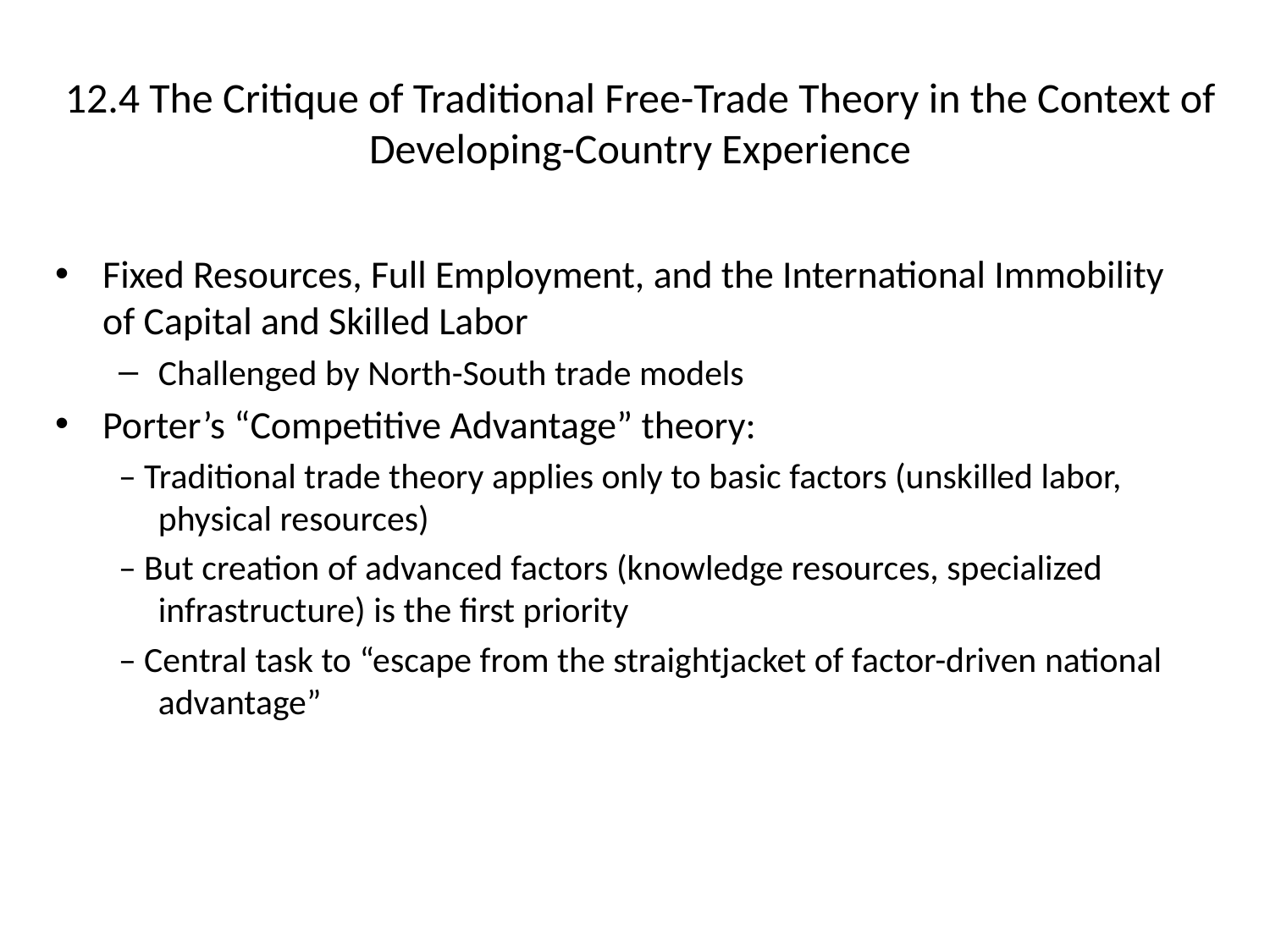

12.4 The Critique of Traditional Free-Trade Theory in the Context of Developing-Country Experience
Fixed Resources, Full Employment, and the International Immobility of Capital and Skilled Labor
Challenged by North-South trade models
Porter’s “Competitive Advantage” theory:
– Traditional trade theory applies only to basic factors (unskilled labor, physical resources)
– But creation of advanced factors (knowledge resources, specialized infrastructure) is the first priority
– Central task to “escape from the straightjacket of factor-driven national advantage”